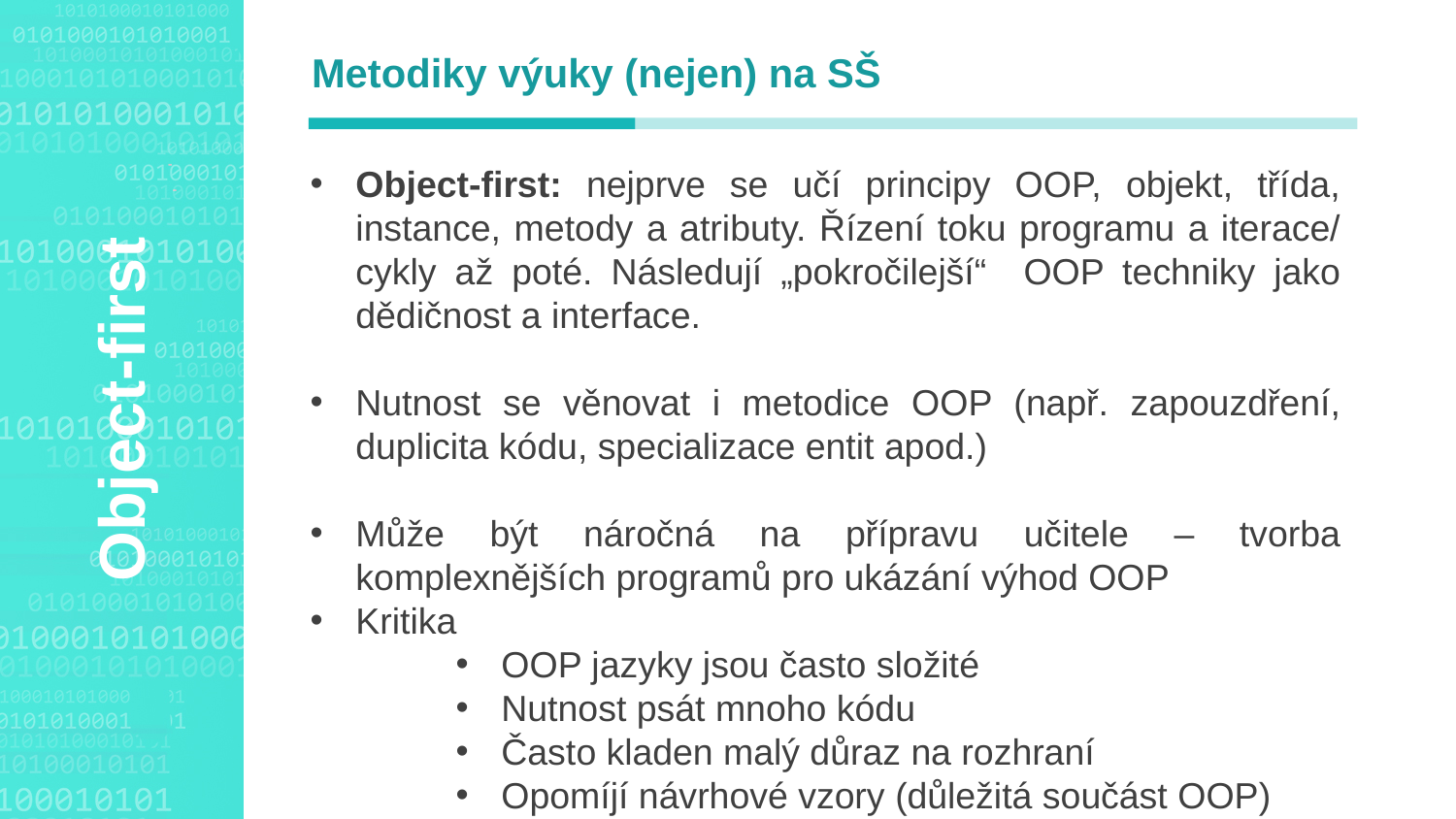

Metodiky výuky (nejen) na SŠ

Object-first: nejprve se učí principy OOP, objekt, třída, instance, metody a atributy. Řízení toku programu a iterace/cykly až poté. Následují „pokročilejší“  OOP techniky jako dědičnost a interface.

Nutnost se věnovat i metodice OOP (např. zapouzdření, duplicita kódu, specializace entit apod.)

Může být náročná na přípravu učitele – tvorba komplexnějších programů pro ukázání výhod OOP
Kritika
OOP jazyky jsou často složité
Nutnost psát mnoho kódu
Často kladen malý důraz na rozhraní
Opomíjí návrhové vzory (důležitá součást OOP)

Agenda Style

Object-first